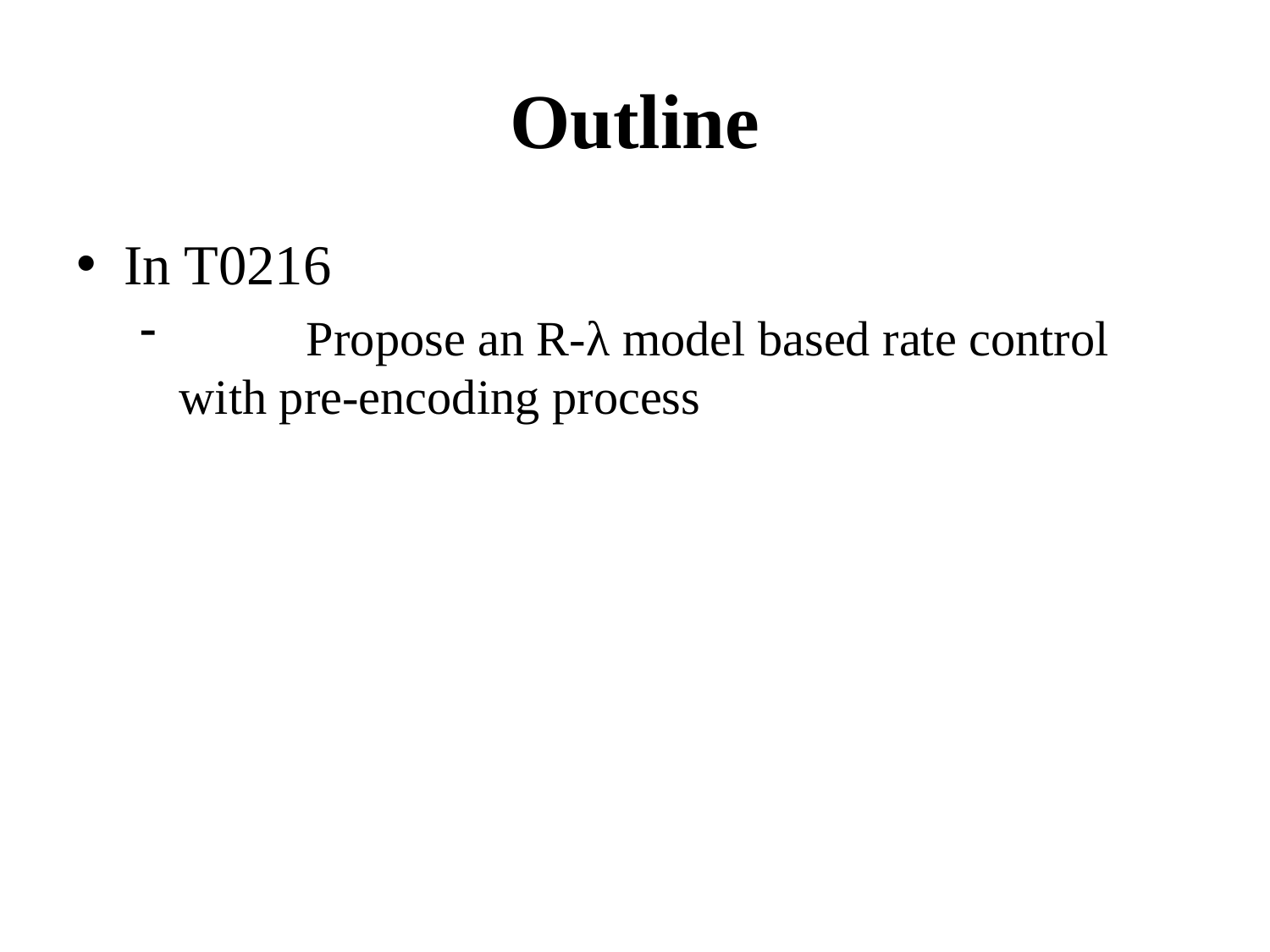

# Outline
In T0216
	Propose an R-λ model based rate control with pre-encoding process